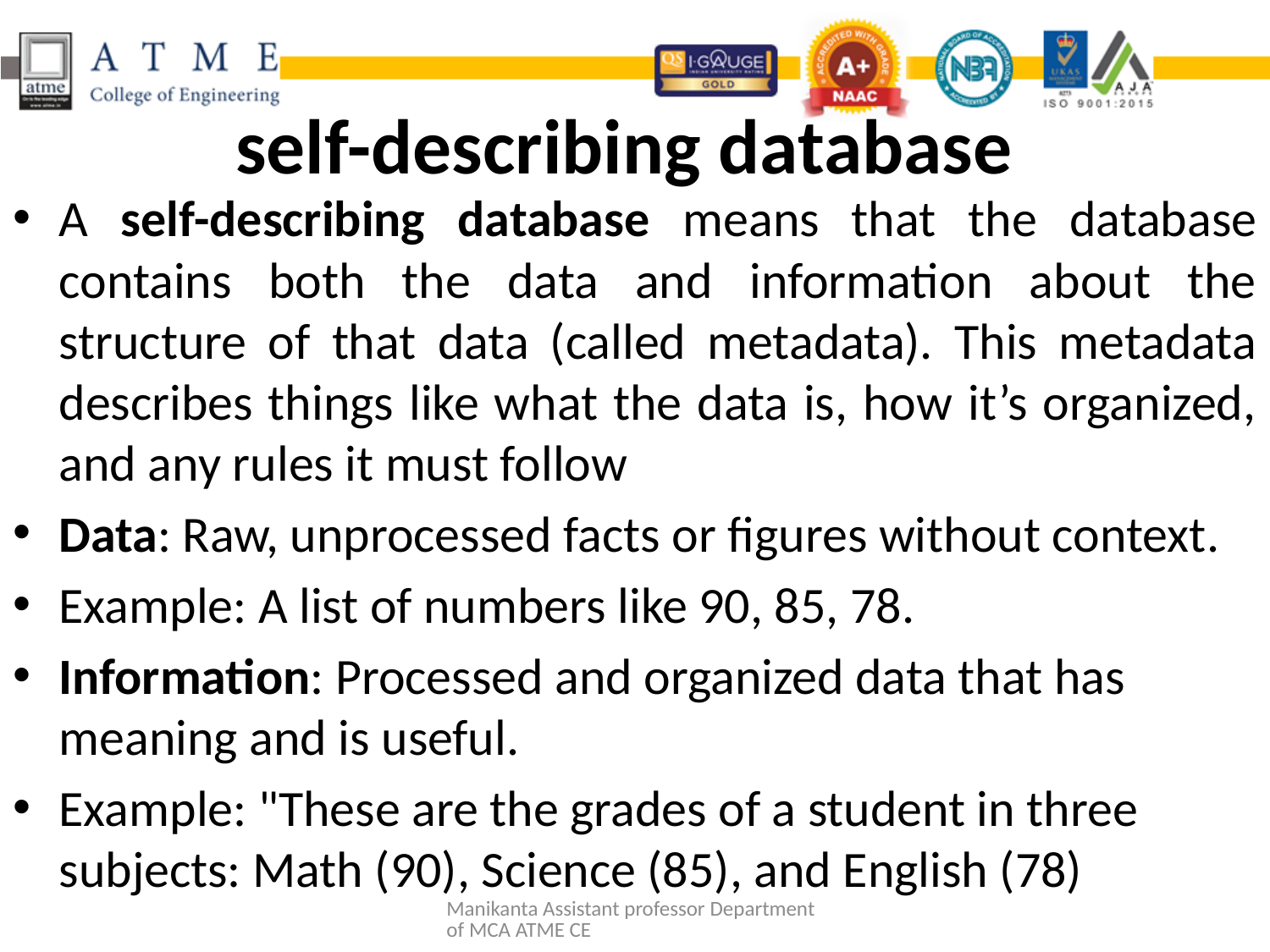

# self-describing database
A self-describing database means that the database contains both the data and information about the structure of that data (called metadata). This metadata describes things like what the data is, how it’s organized, and any rules it must follow
Data: Raw, unprocessed facts or figures without context.
Example: A list of numbers like 90, 85, 78.
Information: Processed and organized data that has meaning and is useful.
Example: "These are the grades of a student in three subjects: Math (90), Science (85), and English (78)

Manikanta Assistant professor Department of MCA ATME CE